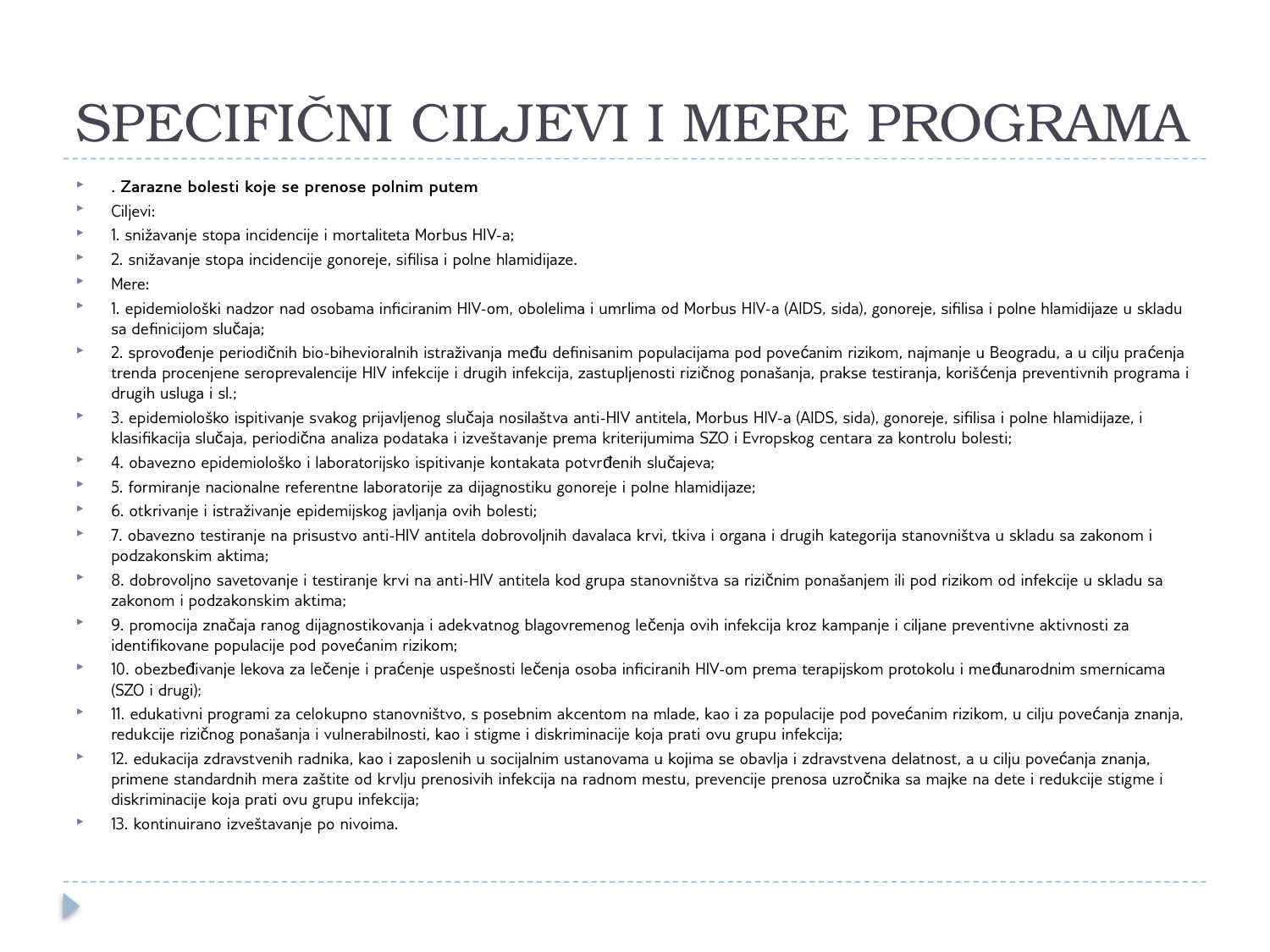

# SPECIFIČNI CILJEVI I MERE PROGRAMA
. Zarazne bolesti koje se prenose polnim putem
Ciljevi:
1. snižavanje stopa incidencije i mortaliteta Morbus HIV-a;
2. snižavanje stopa incidencije gonoreje, sifilisa i polne hlamidijaze.
Mere:
1. epidemiološki nadzor nad osobama inficiranim HIV-om, obolelima i umrlima od Morbus HIV-a (AIDS, sida), gonoreje, sifilisa i polne hlamidijaze u skladu sa definicijom slučaja;
2. sprovođenje periodičnih bio-bihevioralnih istraživanja među definisanim populacijama pod povećanim rizikom, najmanje u Beogradu, a u cilju praćenja trenda procenjene seroprevalencije HIV infekcije i drugih infekcija, zastupljenosti rizičnog ponašanja, prakse testiranja, korišćenja preventivnih programa i drugih usluga i sl.;
3. epidemiološko ispitivanje svakog prijavljenog slučaja nosilaštva anti-HIV antitela, Morbus HIV-a (AIDS, sida), gonoreje, sifilisa i polne hlamidijaze, i klasifikacija slučaja, periodična analiza podataka i izveštavanje prema kriterijumima SZO i Evropskog centara za kontrolu bolesti;
4. obavezno epidemiološko i laboratorijsko ispitivanje kontakata potvrđenih slučajeva;
5. formiranje nacionalne referentne laboratorije za dijagnostiku gonoreje i polne hlamidijaze;
6. otkrivanje i istraživanje epidemijskog javljanja ovih bolesti;
7. obavezno testiranje na prisustvo anti-HIV antitela dobrovoljnih davalaca krvi, tkiva i organa i drugih kategorija stanovništva u skladu sa zakonom i podzakonskim aktima;
8. dobrovoljno savetovanje i testiranje krvi na anti-HIV antitela kod grupa stanovništva sa rizičnim ponašanjem ili pod rizikom od infekcije u skladu sa zakonom i podzakonskim aktima;
9. promocija značaja ranog dijagnostikovanja i adekvatnog blagovremenog lečenja ovih infekcija kroz kampanje i ciljane preventivne aktivnosti za identifikovane populacije pod povećanim rizikom;
10. obezbeđivanje lekova za lečenje i praćenje uspešnosti lečenja osoba inficiranih HIV-om prema terapijskom protokolu i međunarodnim smernicama (SZO i drugi);
11. edukativni programi za celokupno stanovništvo, s posebnim akcentom na mlade, kao i za populacije pod povećanim rizikom, u cilju povećanja znanja, redukcije rizičnog ponašanja i vulnerabilnosti, kao i stigme i diskriminacije koja prati ovu grupu infekcija;
12. edukacija zdravstvenih radnika, kao i zaposlenih u socijalnim ustanovama u kojima se obavlja i zdravstvena delatnost, a u cilju povećanja znanja, primene standardnih mera zaštite od krvlju prenosivih infekcija na radnom mestu, prevencije prenosa uzročnika sa majke na dete i redukcije stigme i diskriminacije koja prati ovu grupu infekcija;
13. kontinuirano izveštavanje po nivoima.